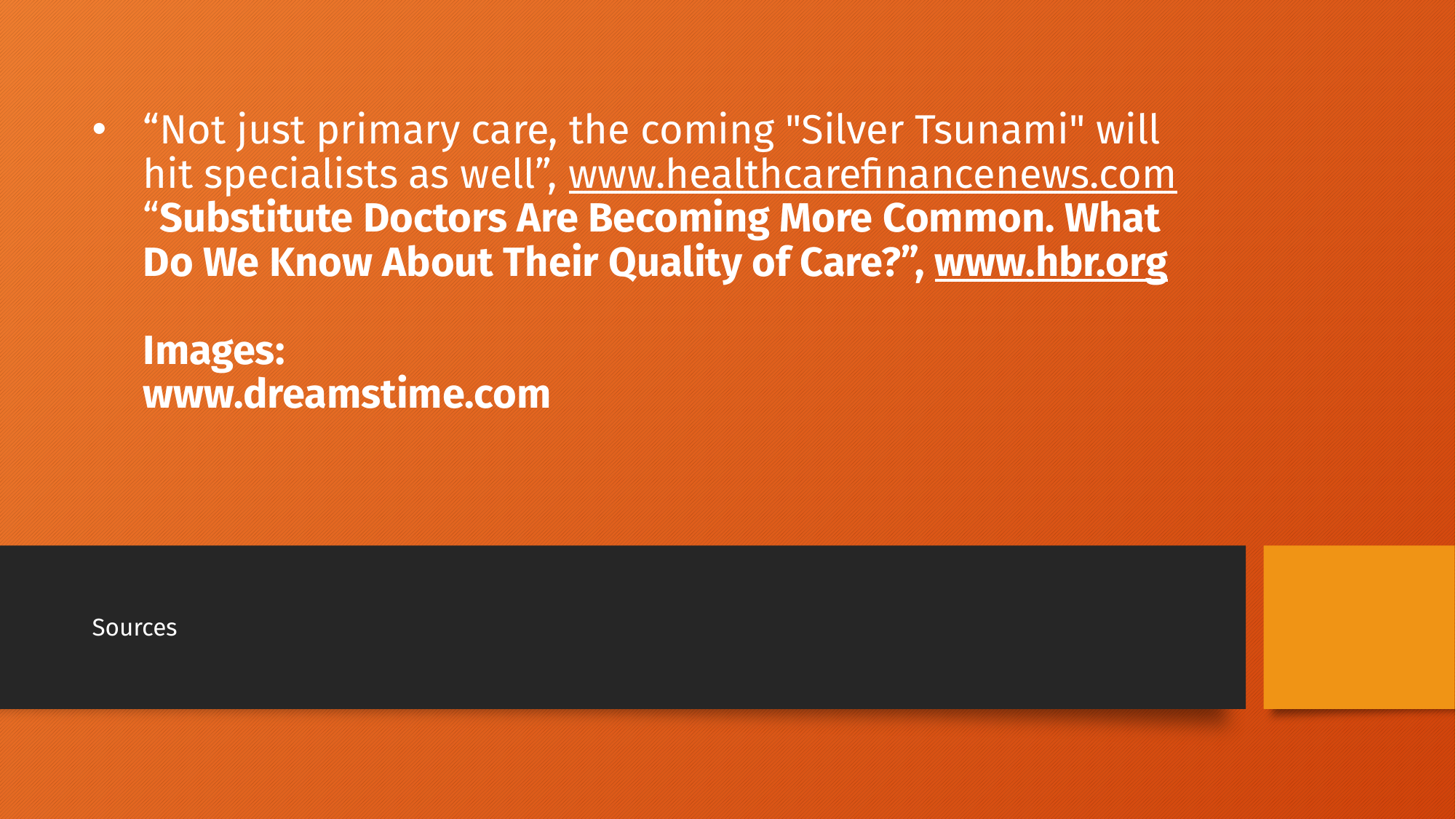

# “Not just primary care, the coming "Silver Tsunami" will hit specialists as well”, www.healthcarefinancenews.com “Substitute Doctors Are Becoming More Common. What Do We Know About Their Quality of Care?”, www.hbr.org Images: www.dreamstime.com
Sources